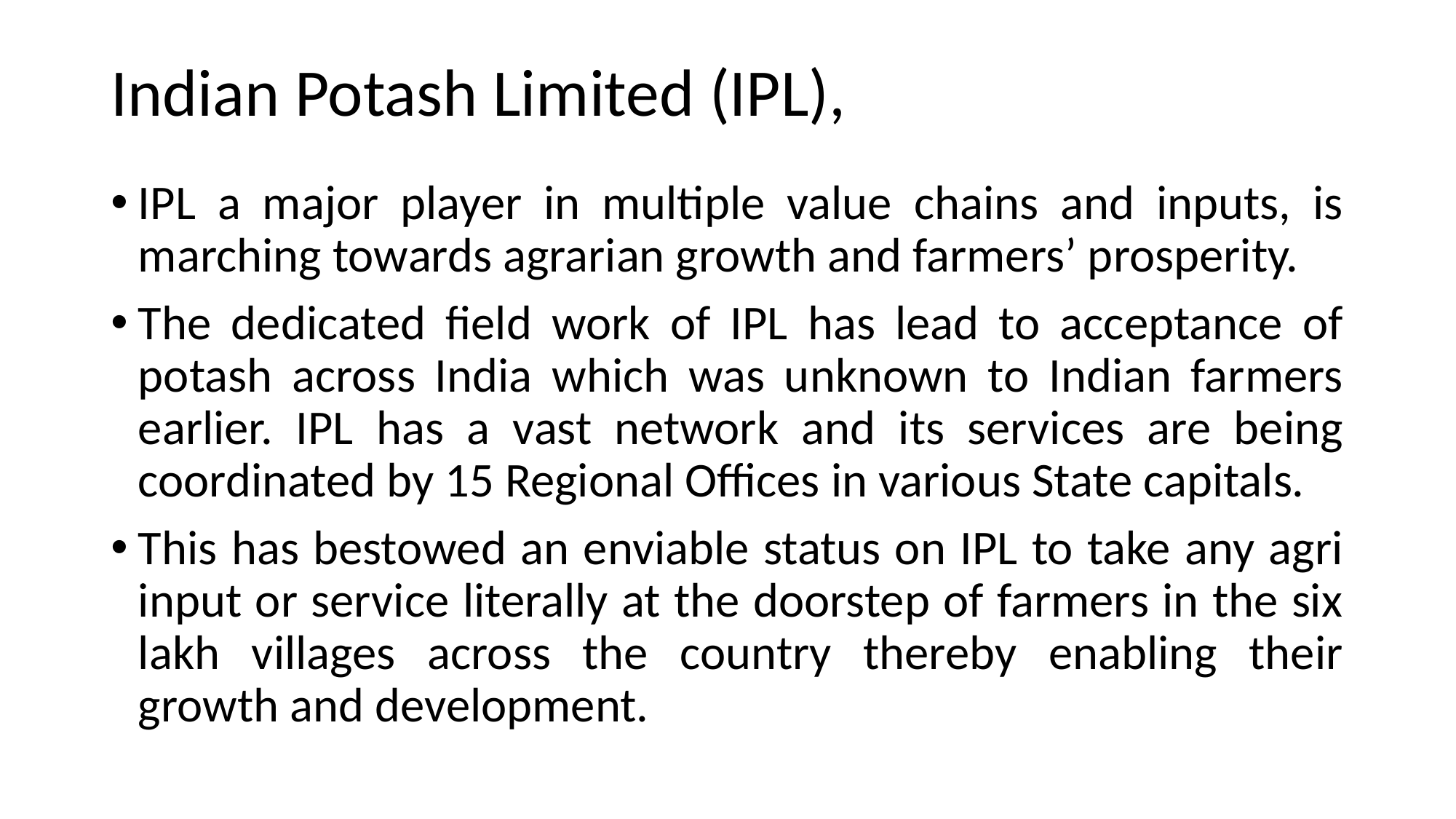

# Indian Potash Limited (IPL),
IPL a major player in multiple value chains and inputs, is marching towards agrarian growth and farmers’ prosperity.
The dedicated field work of IPL has lead to acceptance of potash across India which was unknown to Indian farmers earlier. IPL has a vast network and its services are being coordinated by 15 Regional Offices in various State capitals.
This has bestowed an enviable status on IPL to take any agri input or service literally at the doorstep of farmers in the six lakh villages across the country thereby enabling their growth and development.